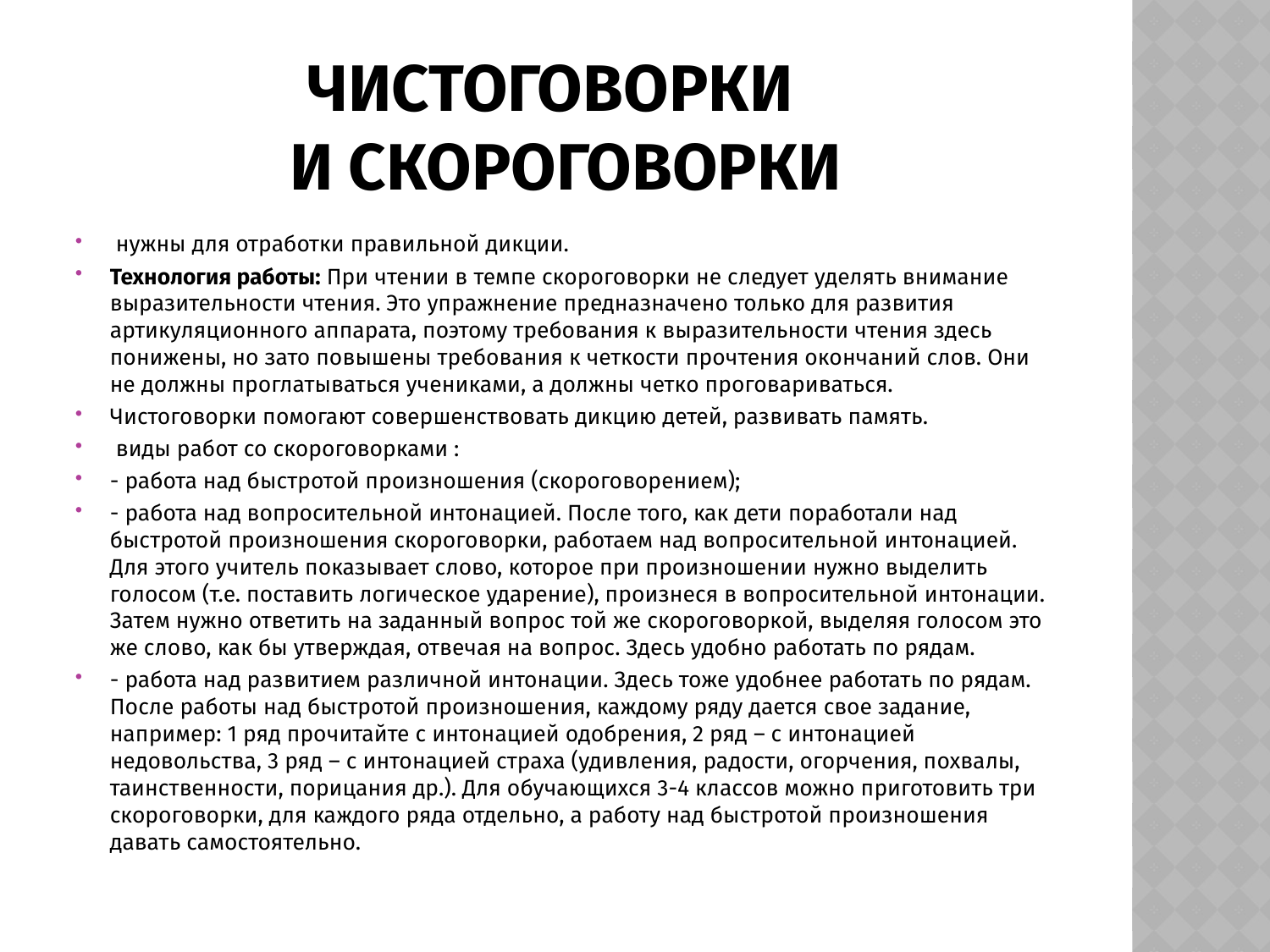

# Чистоговорки   и скороговорки
 нужны для отработки правильной дикции.
Технология работы: При чтении в темпе скороговорки не следует уделять внимание выразительности чтения. Это упражнение предназначено только для развития артикуляционного аппарата, поэтому требования к выразительности чтения здесь понижены, но зато повышены требования к четкости прочтения окончаний слов. Они не должны проглатываться учениками, а должны четко проговариваться.
Чистоговорки помогают совершенствовать дикцию детей, развивать память.
 виды работ со скороговорками :
- работа над быстротой произношения (скороговорением);
- работа над вопросительной интонацией. После того, как дети поработали над быстротой произношения скороговорки, работаем над вопросительной интонацией. Для этого учитель показывает слово, которое при произношении нужно выделить голосом (т.е. поставить логическое ударение), произнеся в вопросительной интонации. Затем нужно ответить на заданный вопрос той же скороговоркой, выделяя голосом это же слово, как бы утверждая, отвечая на вопрос. Здесь удобно работать по рядам.
- работа над развитием различной интонации. Здесь тоже удобнее работать по рядам. После работы над быстротой произношения, каждому ряду дается свое задание, например: 1 ряд прочитайте с интонацией одобрения, 2 ряд – с интонацией недовольства, 3 ряд – с интонацией страха (удивления, радости, огорчения, похвалы, таинственности, порицания др.). Для обучающихся 3-4 классов можно приготовить три скороговорки, для каждого ряда отдельно, а работу над быстротой произношения давать самостоятельно.